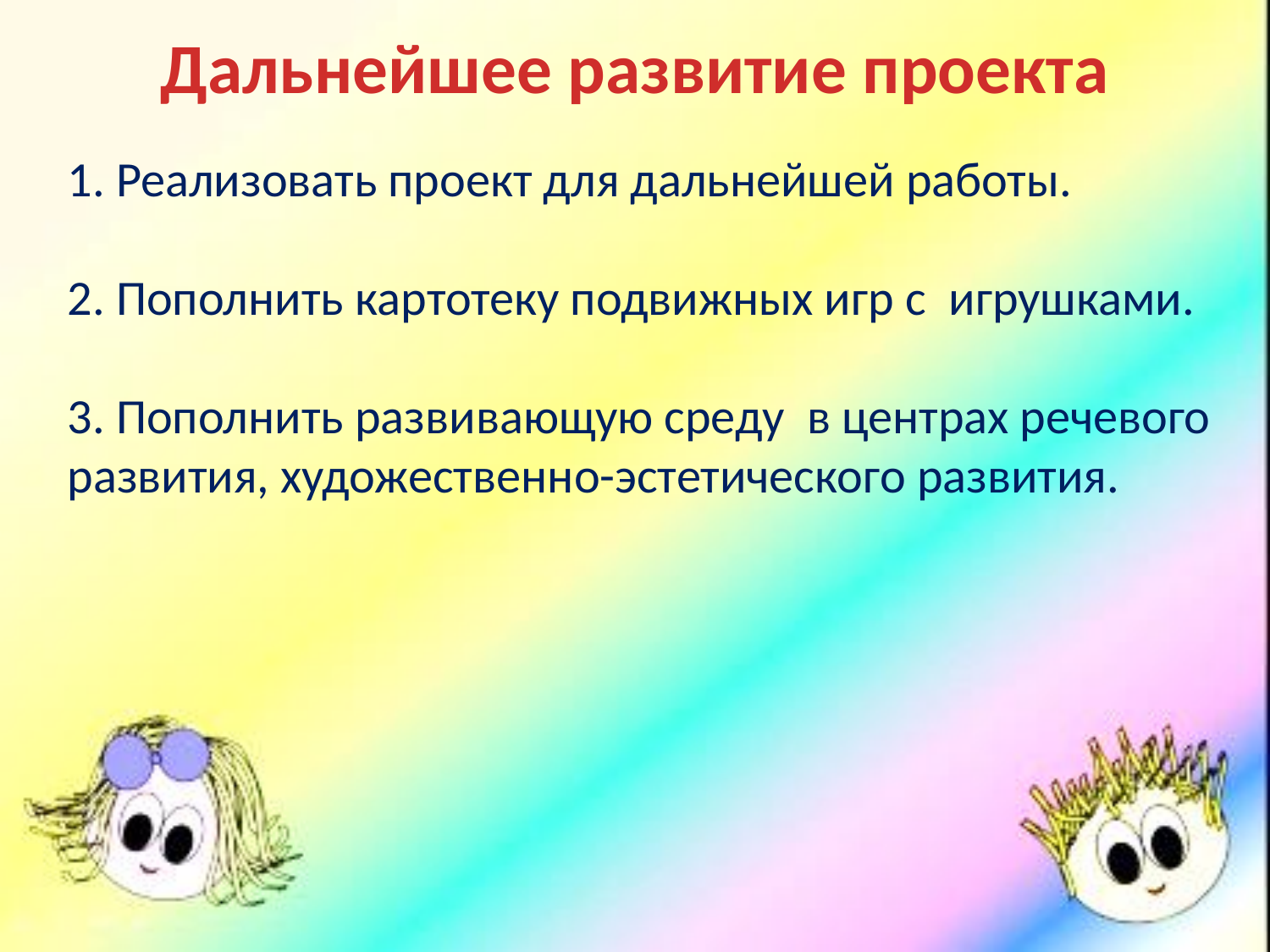

Дальнейшее развитие проекта

1. Реализовать проект для дальнейшей работы.

2. Пополнить картотеку подвижных игр с  игрушками.

3. Пополнить развивающую среду  в центрах речевого развития, художественно-эстетического развития.